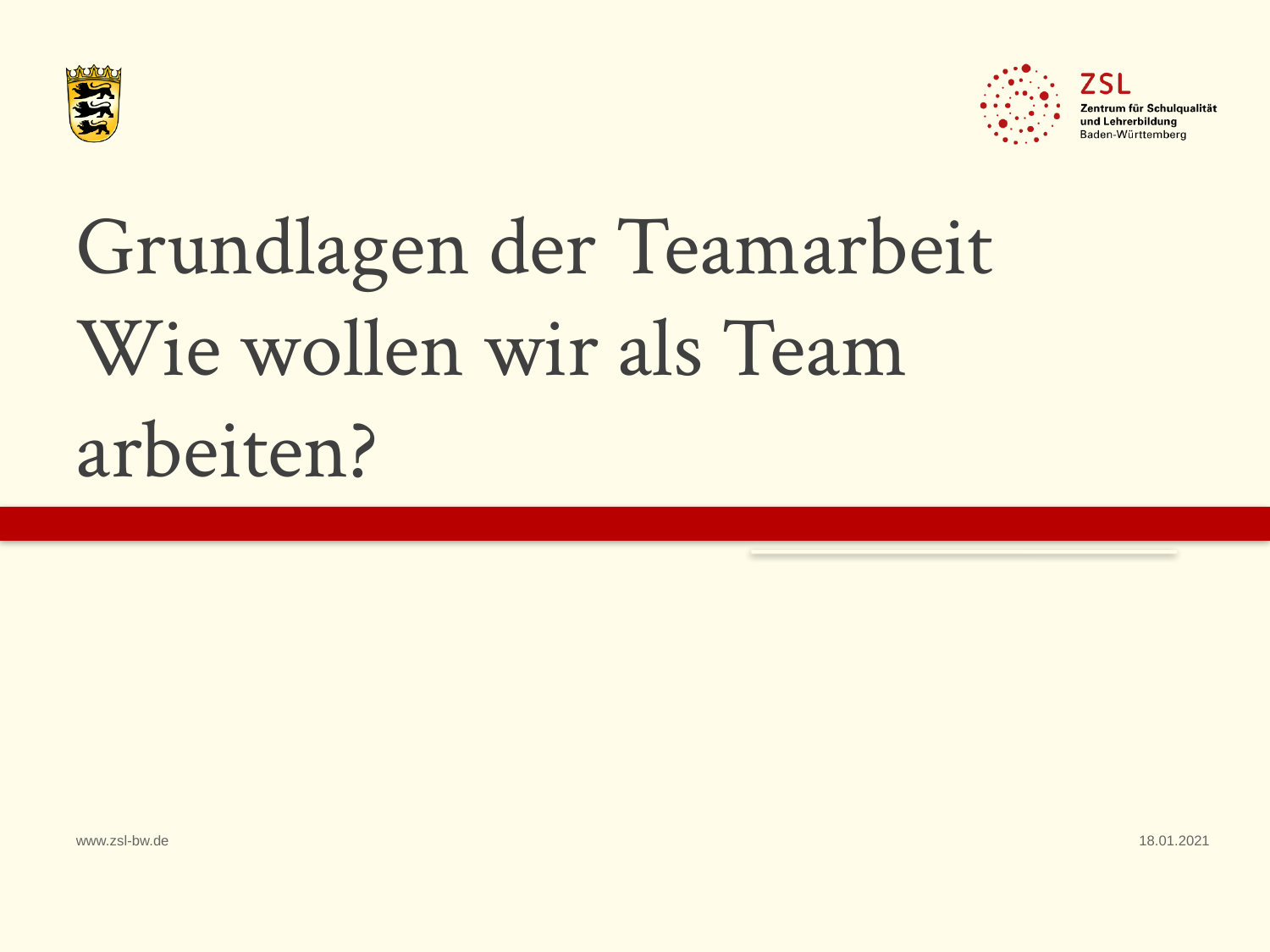

# Grundlagen der Teamarbeit Wie wollen wir als Team arbeiten?

www.zsl-bw.de
18.01.2021